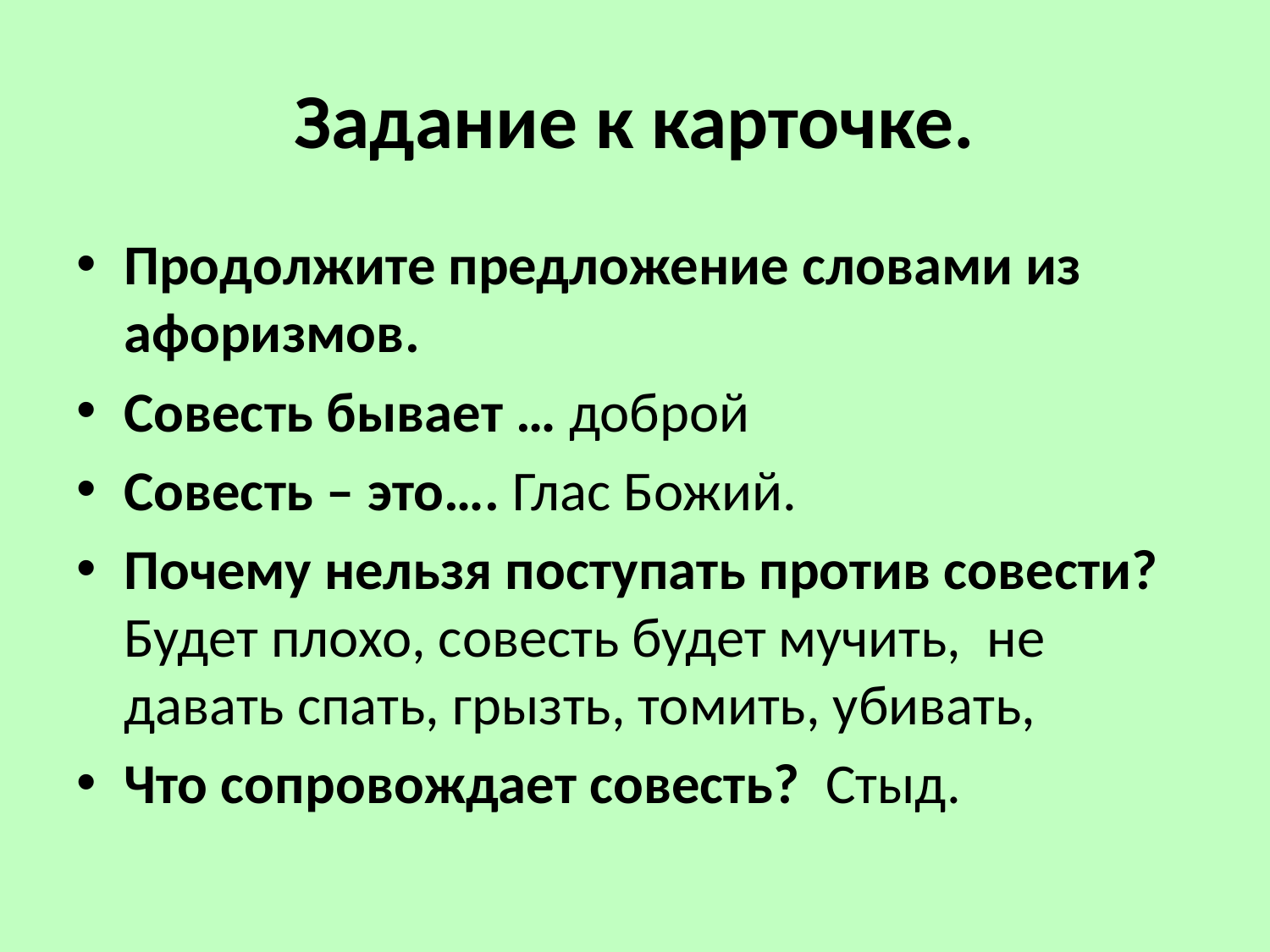

# Задание к карточке.
Продолжите предложение словами из афоризмов.
Совесть бывает … доброй
Совесть – это…. Глас Божий.
Почему нельзя поступать против совести? Будет плохо, совесть будет мучить,  не давать спать, грызть, томить, убивать,
Что сопровождает совесть?  Стыд.